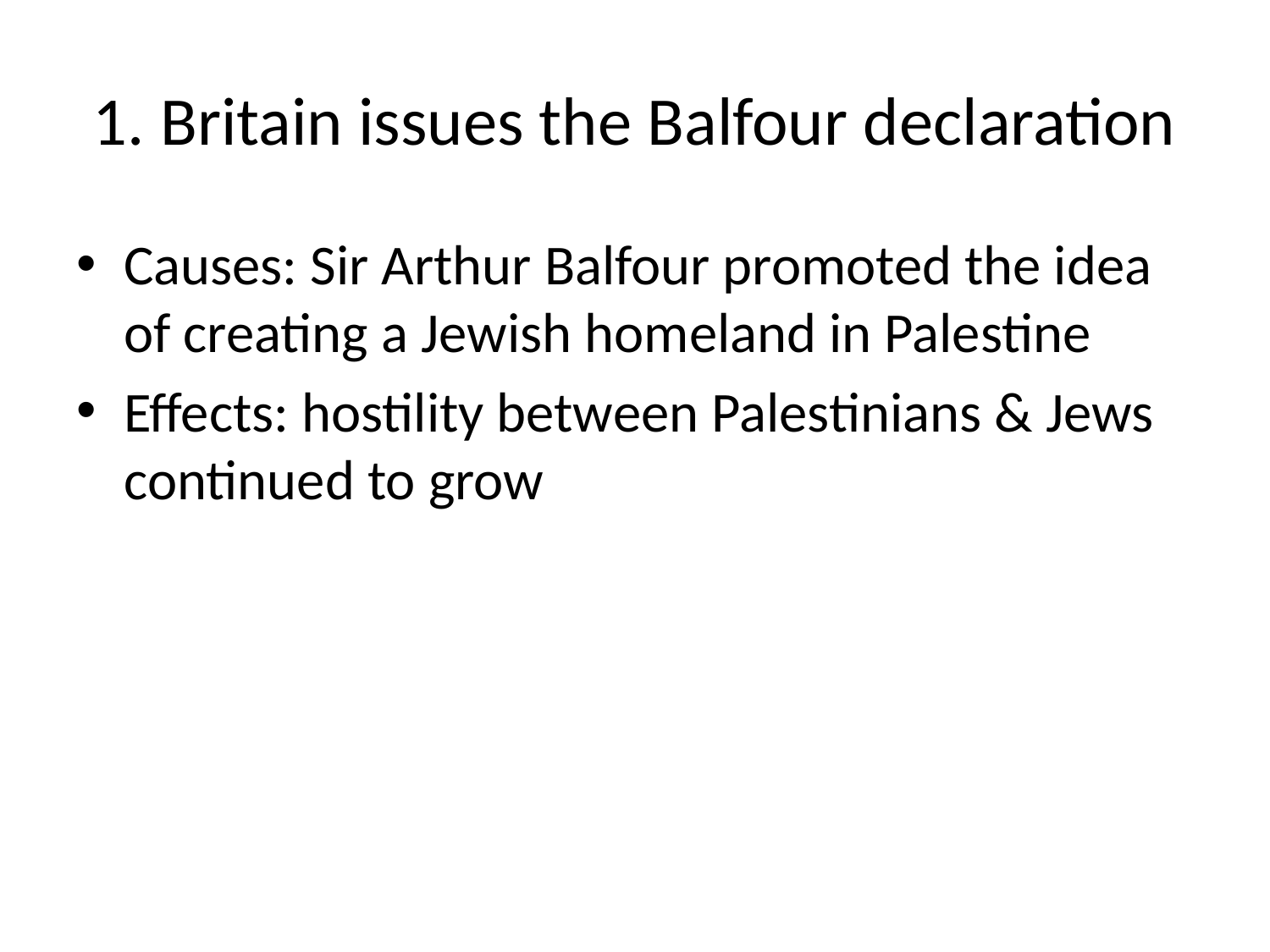

# 1. Britain issues the Balfour declaration
Causes: Sir Arthur Balfour promoted the idea of creating a Jewish homeland in Palestine
Effects: hostility between Palestinians & Jews continued to grow